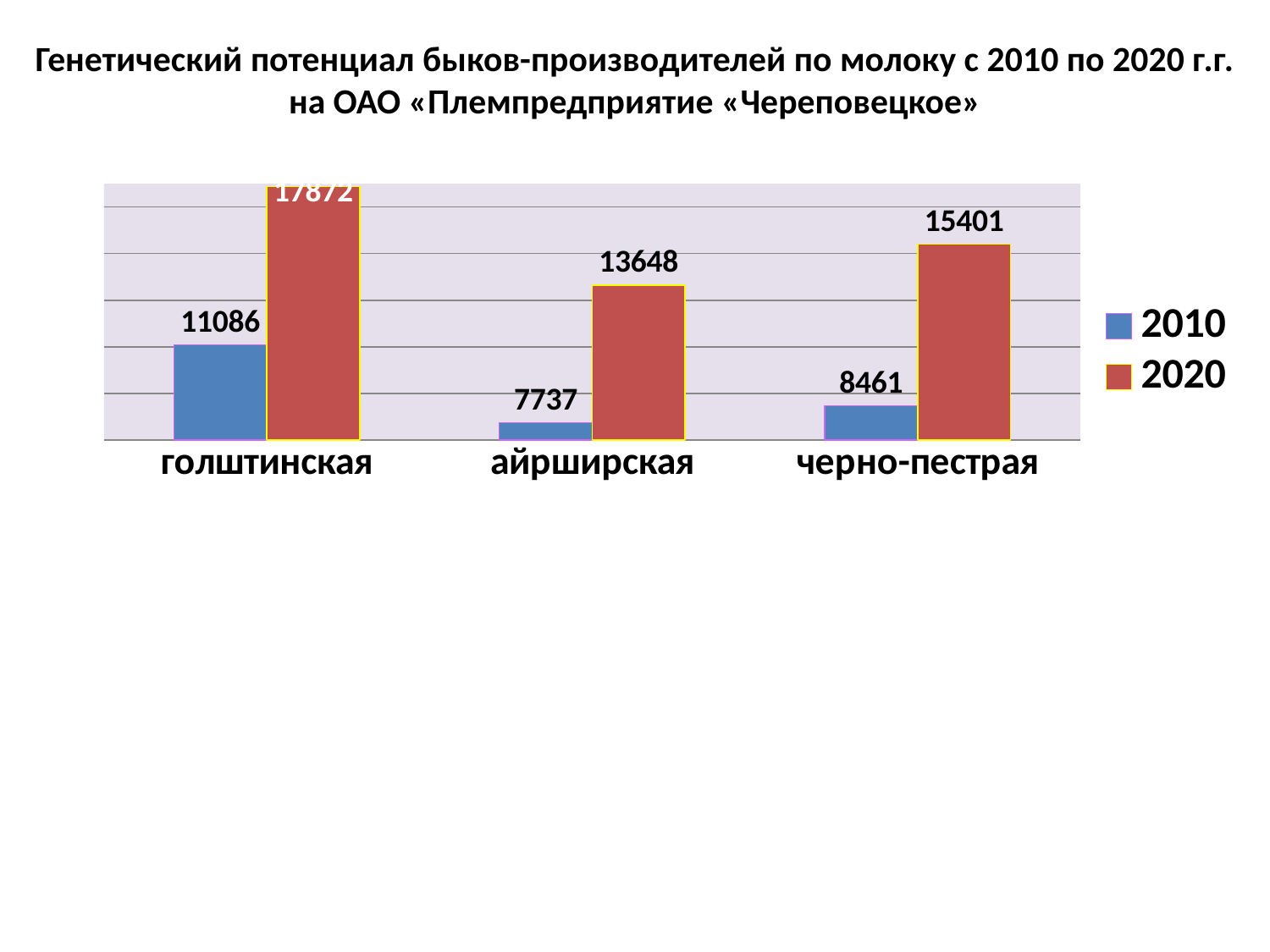

Генетический потенциал быков-производителей по молоку с 2010 по 2020 г.г.
на ОАО «Племпредприятие «Череповецкое»

### Chart

| Category | 2010 | 2020 |
|---|---|---|
| голштинская | 11086.0 | 17872.0 |
| айрширская | 7737.0 | 13648.0 |
| черно-пестрая | 8461.0 | 15401.0 |